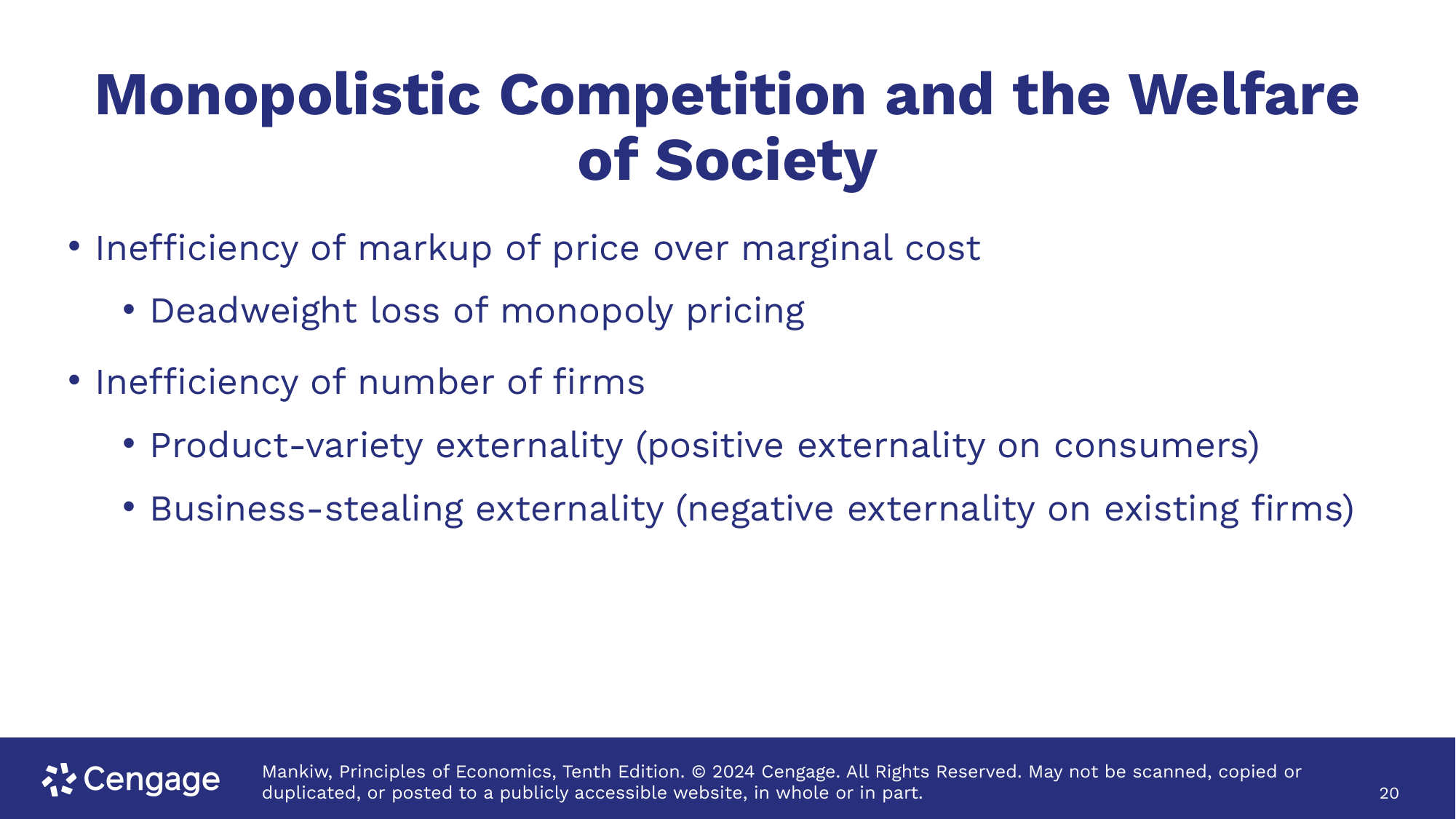

# Monopolistic Competition and the Welfare of Society
Inefficiency of markup of price over marginal cost
Deadweight loss of monopoly pricing
Inefficiency of number of firms
Product-variety externality (positive externality on consumers)
Business-stealing externality (negative externality on existing firms)